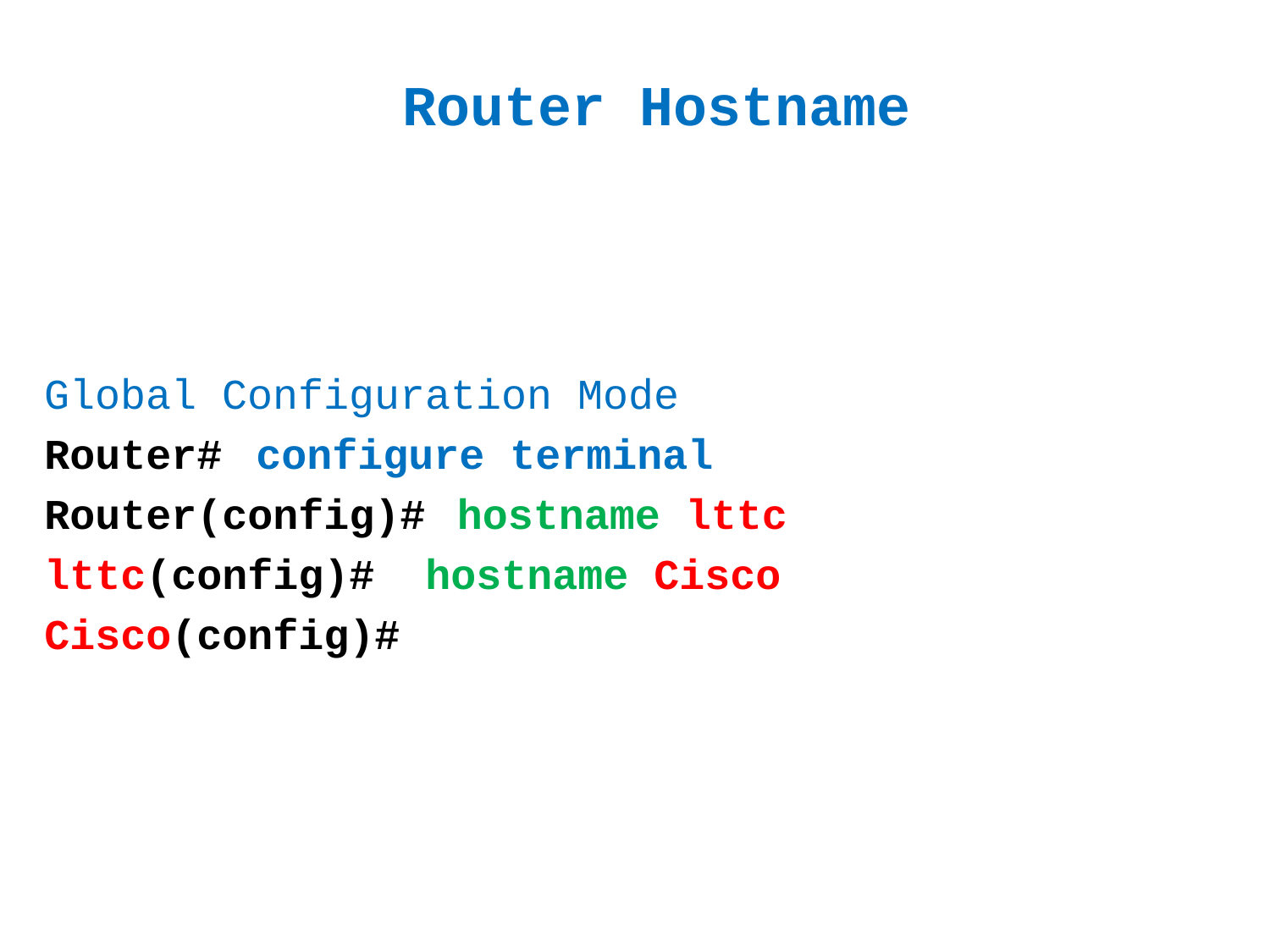

# Router Hostname
Global Configuration Mode
Router#
configure terminal
Router(config)#
hostname lttc
lttc(config)#
hostname Cisco
Cisco(config)#